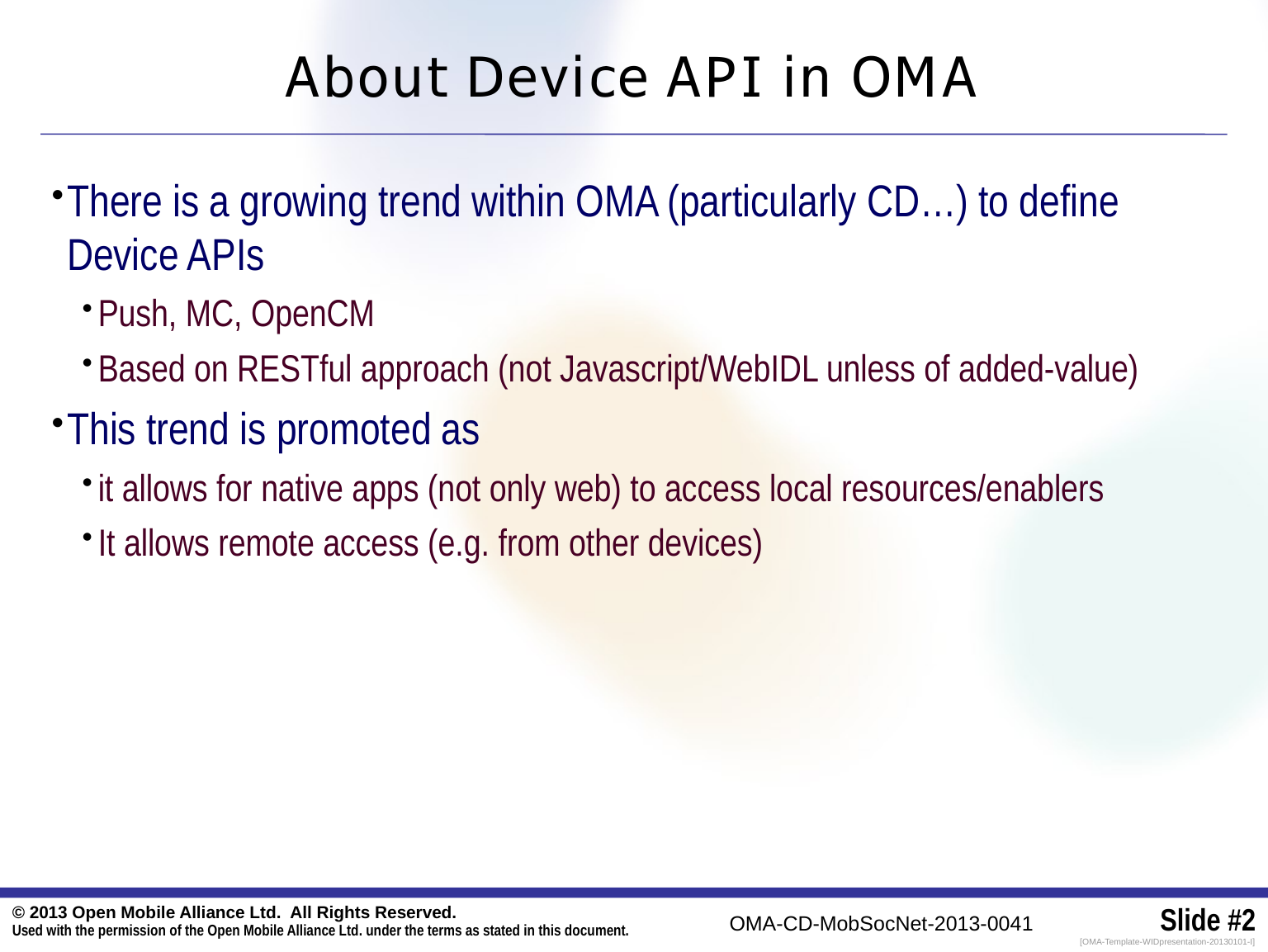

# About Device API in OMA
There is a growing trend within OMA (particularly CD…) to define Device APIs
Push, MC, OpenCM
Based on RESTful approach (not Javascript/WebIDL unless of added-value)
This trend is promoted as
it allows for native apps (not only web) to access local resources/enablers
It allows remote access (e.g. from other devices)